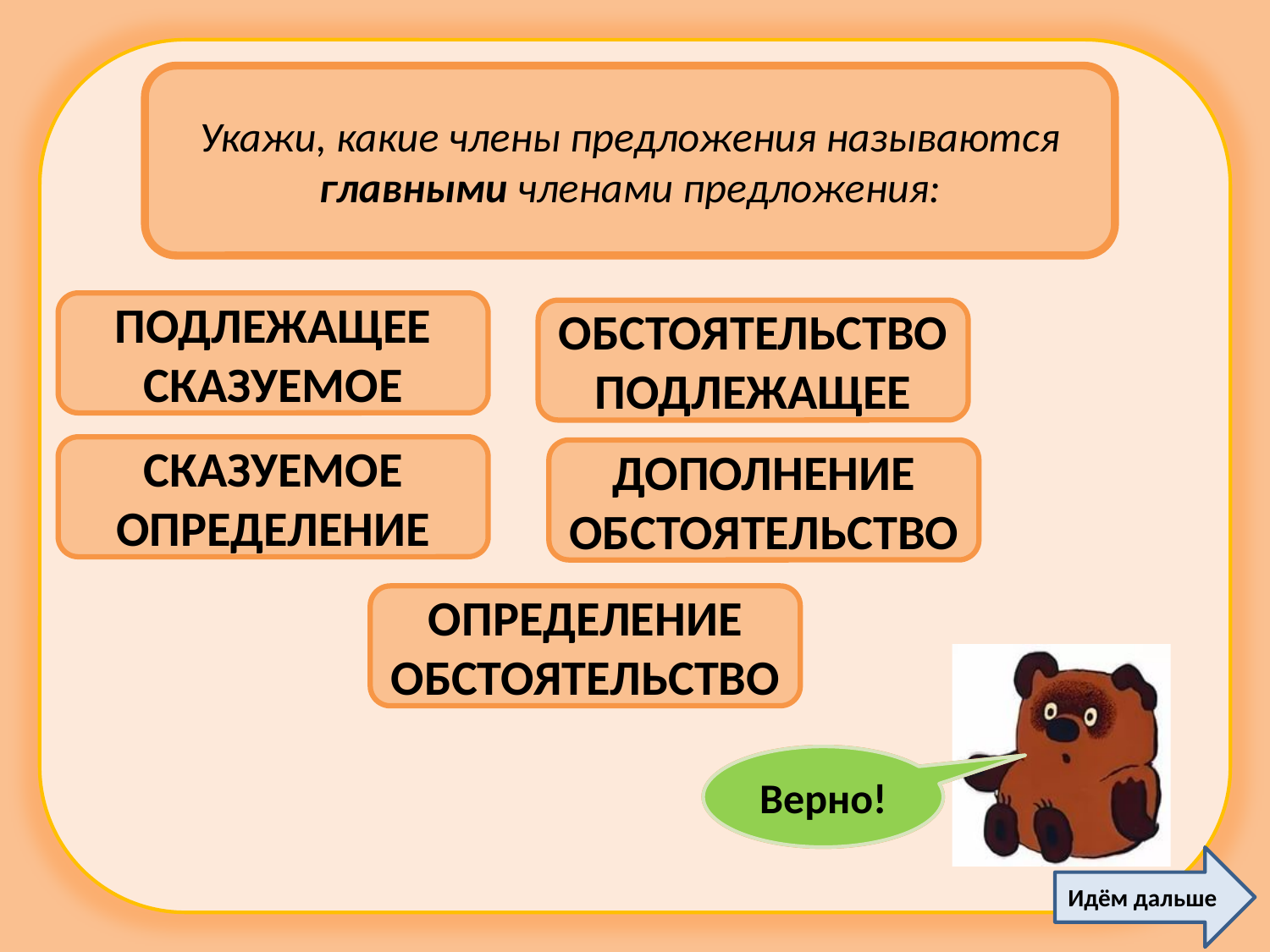

Укажи, какие члены предложения называются главными членами предложения:

ПОДЛЕЖАЩЕЕ
СКАЗУЕМОЕ
ОБСТОЯТЕЛЬСТВО
ПОДЛЕЖАЩЕЕ
СКАЗУЕМОЕ
ОПРЕДЕЛЕНИЕ
ДОПОЛНЕНИЕ
ОБСТОЯТЕЛЬСТВО
ОПРЕДЕЛЕНИЕ
ОБСТОЯТЕЛЬСТВО
Подумай еще
Верно!
Идём дальше